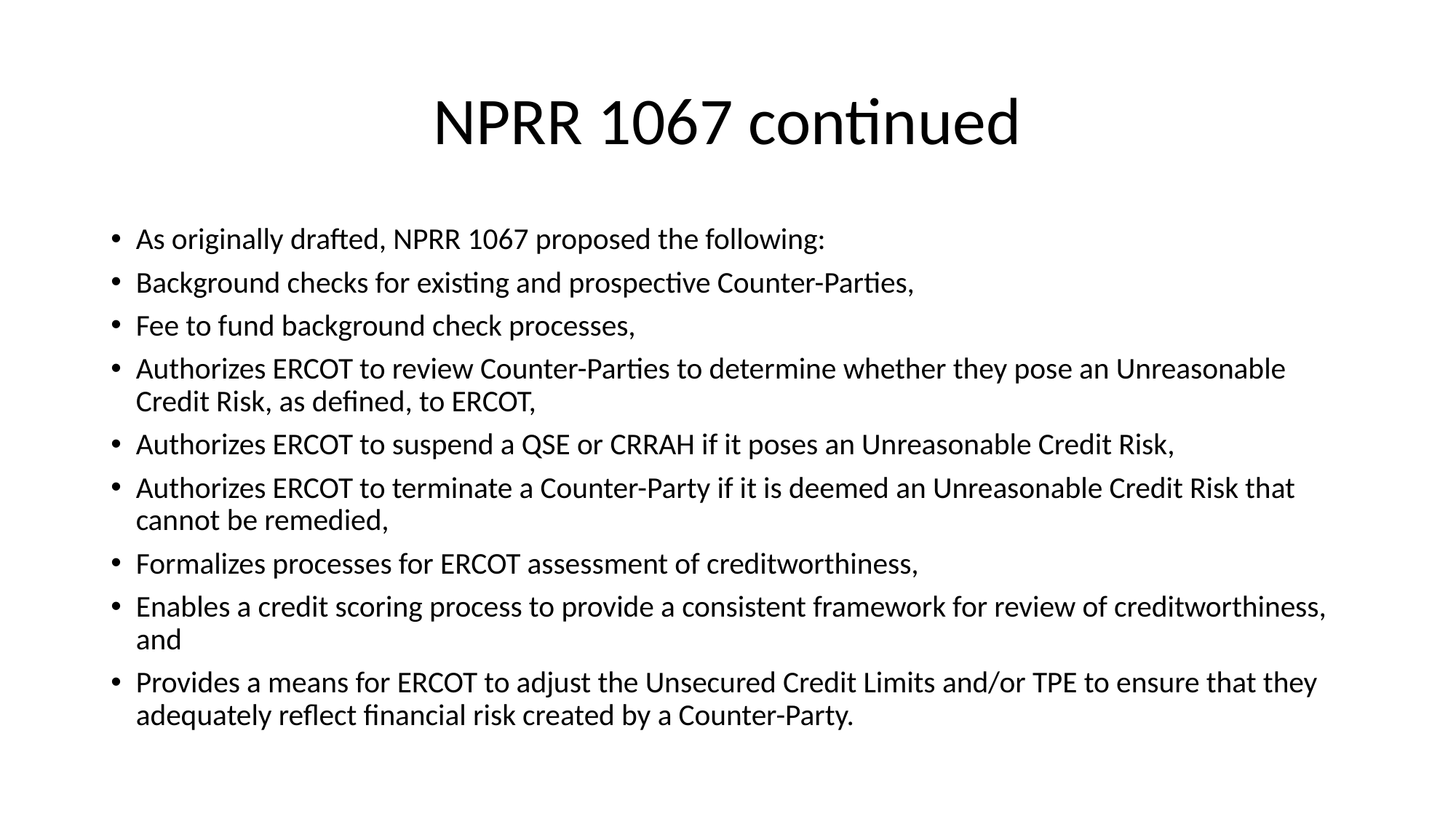

# NPRR 1067 continued
As originally drafted, NPRR 1067 proposed the following:
Background checks for existing and prospective Counter-Parties,
Fee to fund background check processes,
Authorizes ERCOT to review Counter-Parties to determine whether they pose an Unreasonable Credit Risk, as defined, to ERCOT,
Authorizes ERCOT to suspend a QSE or CRRAH if it poses an Unreasonable Credit Risk,
Authorizes ERCOT to terminate a Counter-Party if it is deemed an Unreasonable Credit Risk that cannot be remedied,
Formalizes processes for ERCOT assessment of creditworthiness,
Enables a credit scoring process to provide a consistent framework for review of creditworthiness, and
Provides a means for ERCOT to adjust the Unsecured Credit Limits and/or TPE to ensure that they adequately reflect financial risk created by a Counter-Party.